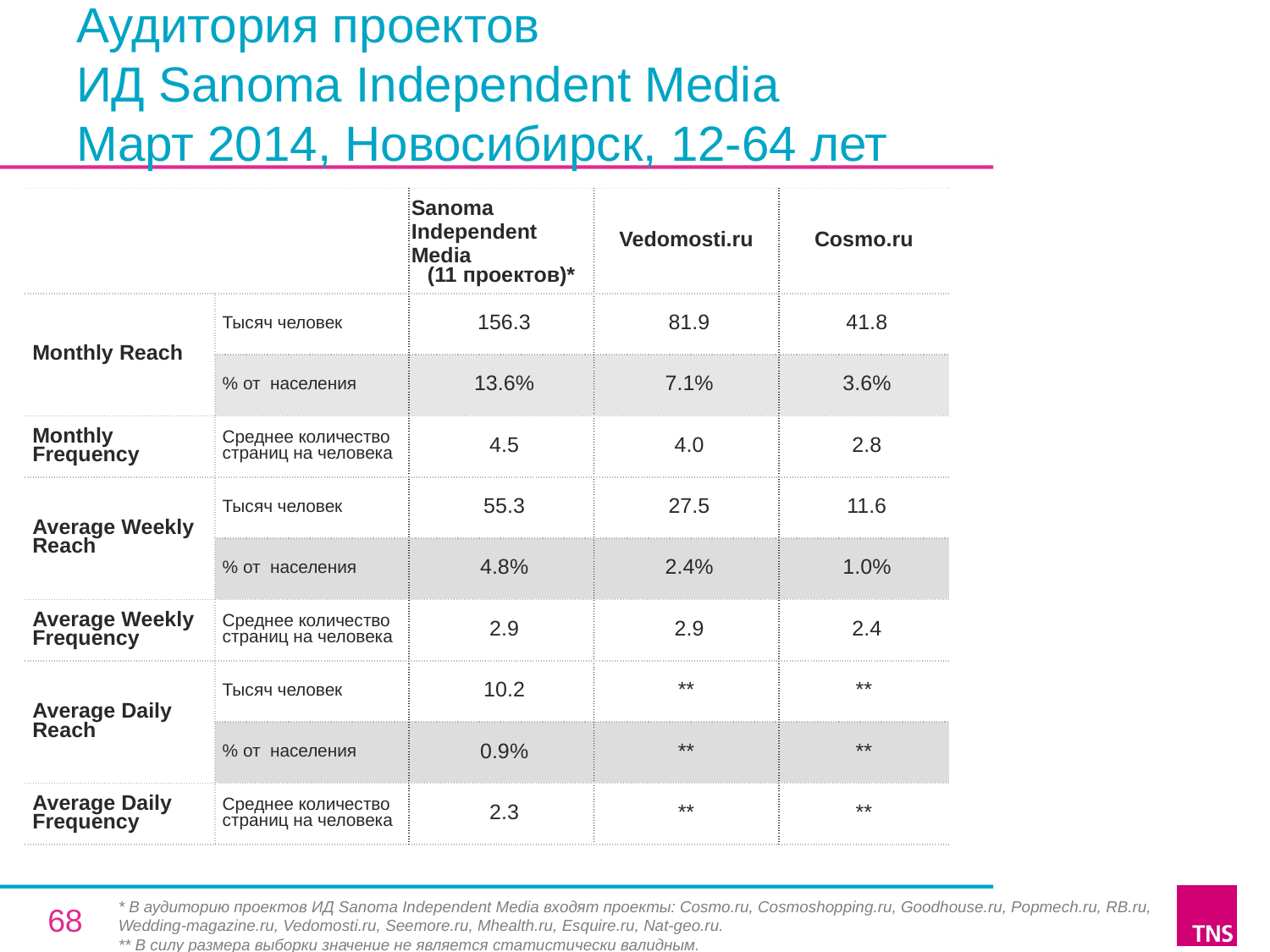

# Аудитория проектов ИД Sanoma Independent Media Март 2014, Новосибирск, 12-64 лет
|  |  | Sanoma Independent Media (11 проектов)\* | Vedomosti.ru | Cosmo.ru |
| --- | --- | --- | --- | --- |
| Monthly Reach | Тысяч человек | 156.3 | 81.9 | 41.8 |
|  | % от населения | 13.6% | 7.1% | 3.6% |
| Monthly Frequency | Среднее количество страниц на человека | 4.5 | 4.0 | 2.8 |
| Average Weekly Reach | Тысяч человек | 55.3 | 27.5 | 11.6 |
|  | % от населения | 4.8% | 2.4% | 1.0% |
| Average Weekly Frequency | Среднее количество страниц на человека | 2.9 | 2.9 | 2.4 |
| Average Daily Reach | Тысяч человек | 10.2 | \*\* | \*\* |
|  | % от населения | 0.9% | \*\* | \*\* |
| Average Daily Frequency | Среднее количество страниц на человека | 2.3 | \*\* | \*\* |
* В аудиторию проектов ИД Sanoma Independent Media входят проекты: Cosmo.ru, Cosmoshopping.ru, Goodhouse.ru, Popmech.ru, RB.ru, Wedding-magazine.ru, Vedomosti.ru, Seemore.ru, Mhealth.ru, Esquire.ru, Nat-geo.ru.
** В силу размера выборки значение не является статистически валидным.
68